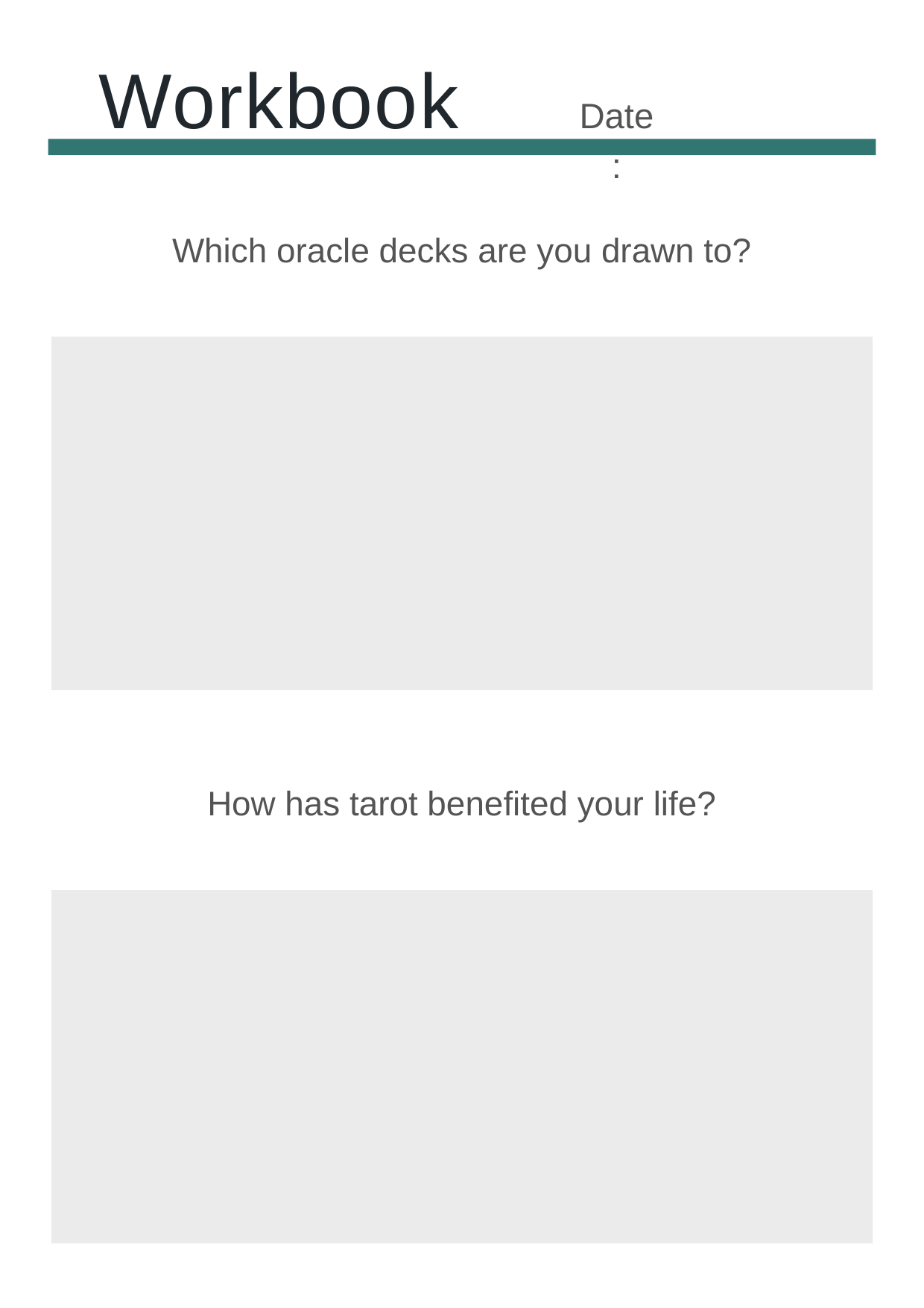

Workbook
Date:

Which oracle decks are you drawn to?

How has tarot benefited your life?